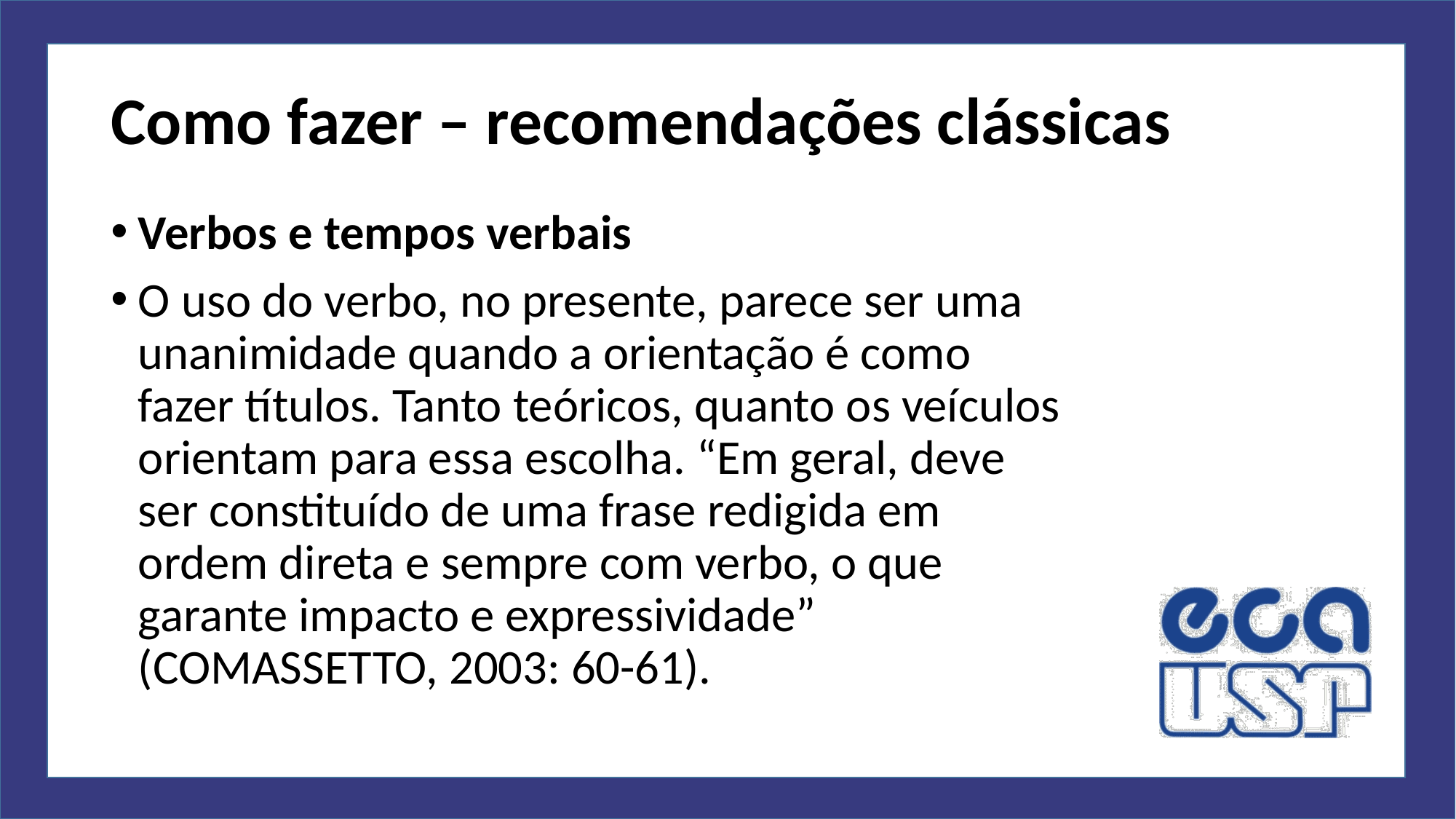

# Como fazer – recomendações clássicas
Verbos e tempos verbais
O uso do verbo, no presente, parece ser uma unanimidade quando a orientação é como fazer títulos. Tanto teóricos, quanto os veículos orientam para essa escolha. “Em geral, deve ser constituído de uma frase redigida em ordem direta e sempre com verbo, o que garante impacto e expressividade” (COMASSETTO, 2003: 60-61).